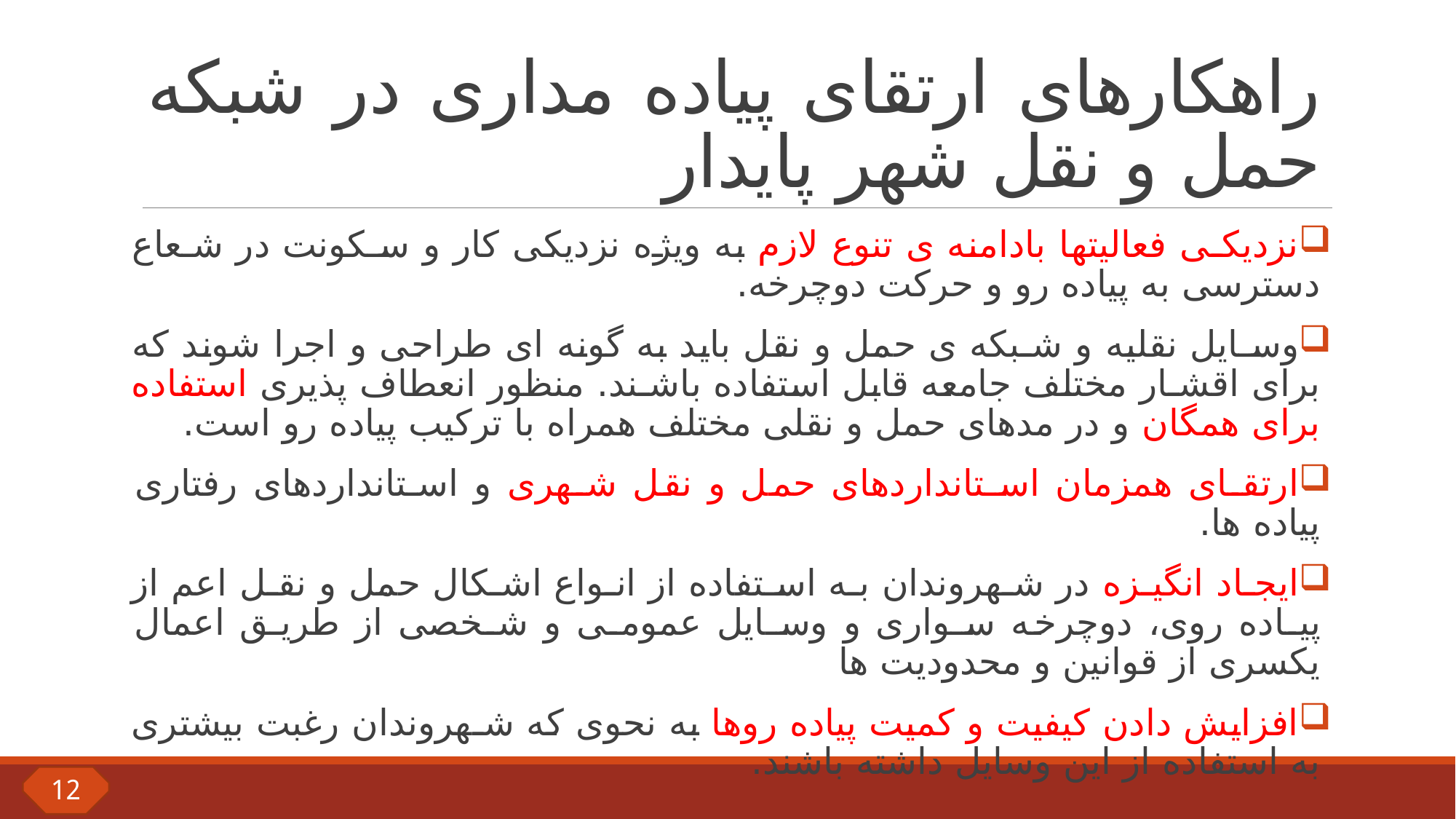

# راهکارهای ارتقای پیاده مداری در شبکه حمل و نقل شهر پایدار
نزدیکـی فعالیتها بادامنه ی تنوع لازم به ویژه نزدیکی کار و سـکونت در شـعاع دسترسی به پیاده رو و حرکت دوچرخه.
وسـایل نقلیه و شـبکه ی حمل و نقل باید به گونه ای طراحی و اجرا شوند که برای اقشـار مختلف جامعه قابل استفاده باشـند. منظور انعطاف پذیری استفاده برای همگان و در مدهای حمل و نقلی مختلف همراه با ترکیب پیاده رو است.
ارتقـای همزمان اسـتانداردهای حمل و نقل شـهری و اسـتانداردهای رفتاری پیاده ها.
ایجـاد انگیـزه در شـهروندان بـه اسـتفاده از انـواع اشـکال حمل و نقـل اعم از پیـاده روی، دوچرخه سـواری و وسـایل عمومـی و شـخصی از طریـق اعمال یکسری از قوانین و محدودیت ها
افزایش دادن کیفیت و کمیت پیاده روها به نحوی که شـهروندان رغبت بیشتری به استفاده از این وسایل داشته باشند.

12